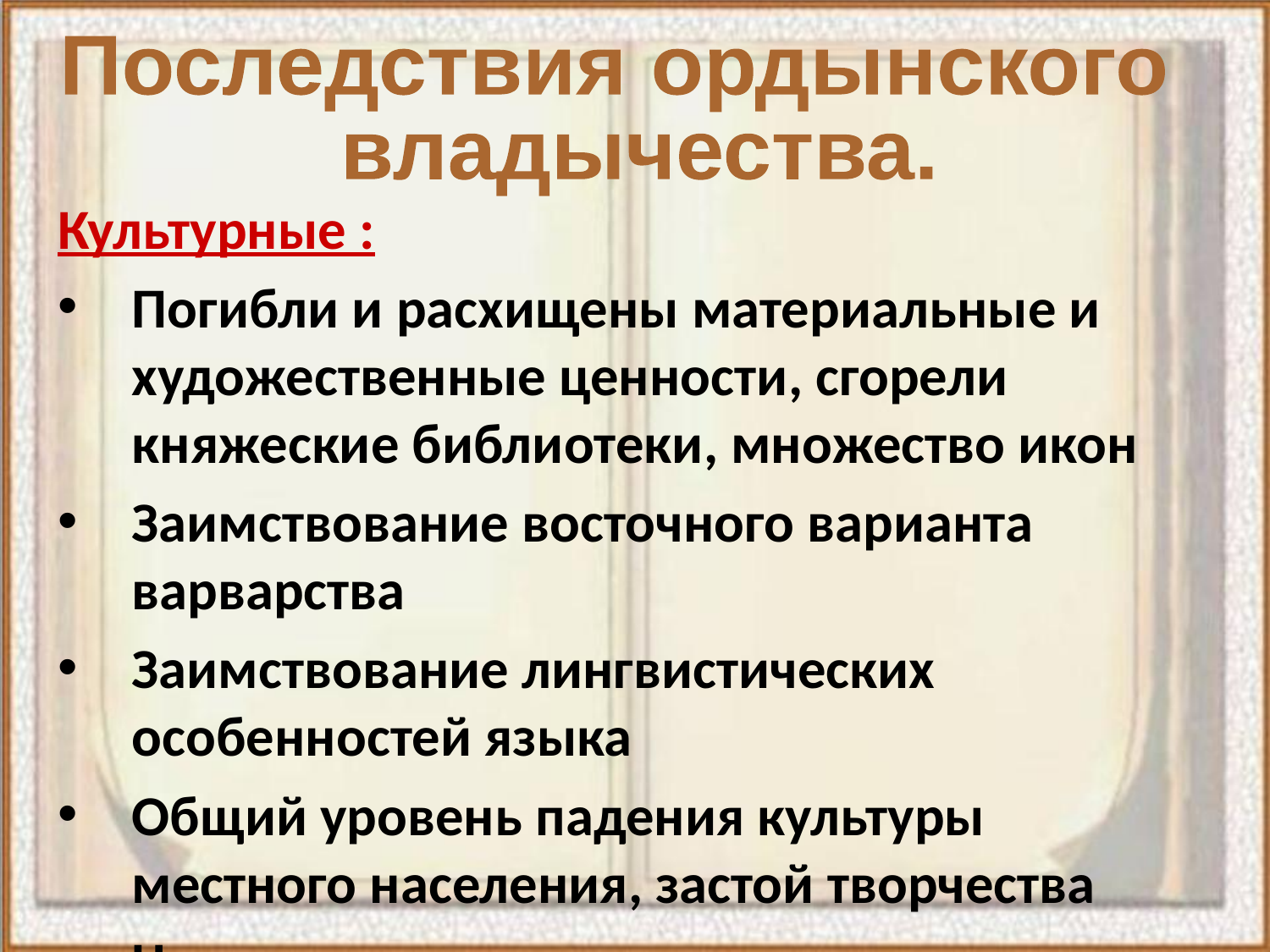

Последствия ордынского
 владычества.
Культурные :
Погибли и расхищены материальные и художественные ценности, сгорели княжеские библиотеки, множество икон
Заимствование восточного варианта варварства
Заимствование лингвистических особенностей языка
Общий уровень падения культуры местного населения, застой творчества
Церковь оставалась единственным общенациональным общественным институтом